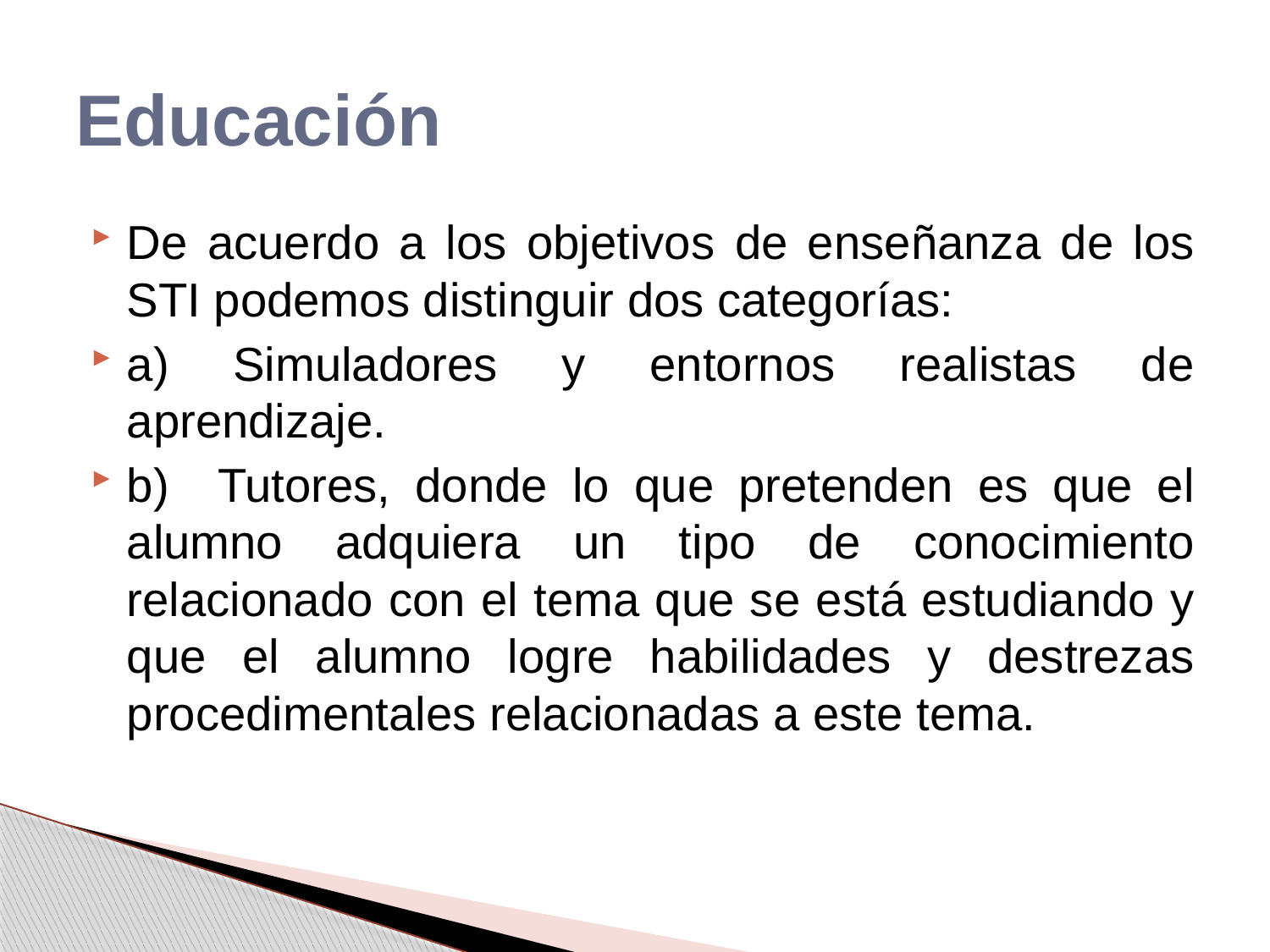

# Educación
De acuerdo a los objetivos de enseñanza de los STI podemos distinguir dos categorías:
a) Simuladores y entornos realistas de aprendizaje.
b)  Tutores, donde lo que pretenden es que el alumno adquiera un tipo de conocimiento relacionado con el tema que se está estudiando y que el alumno logre habilidades y destrezas procedimentales relacionadas a este tema.